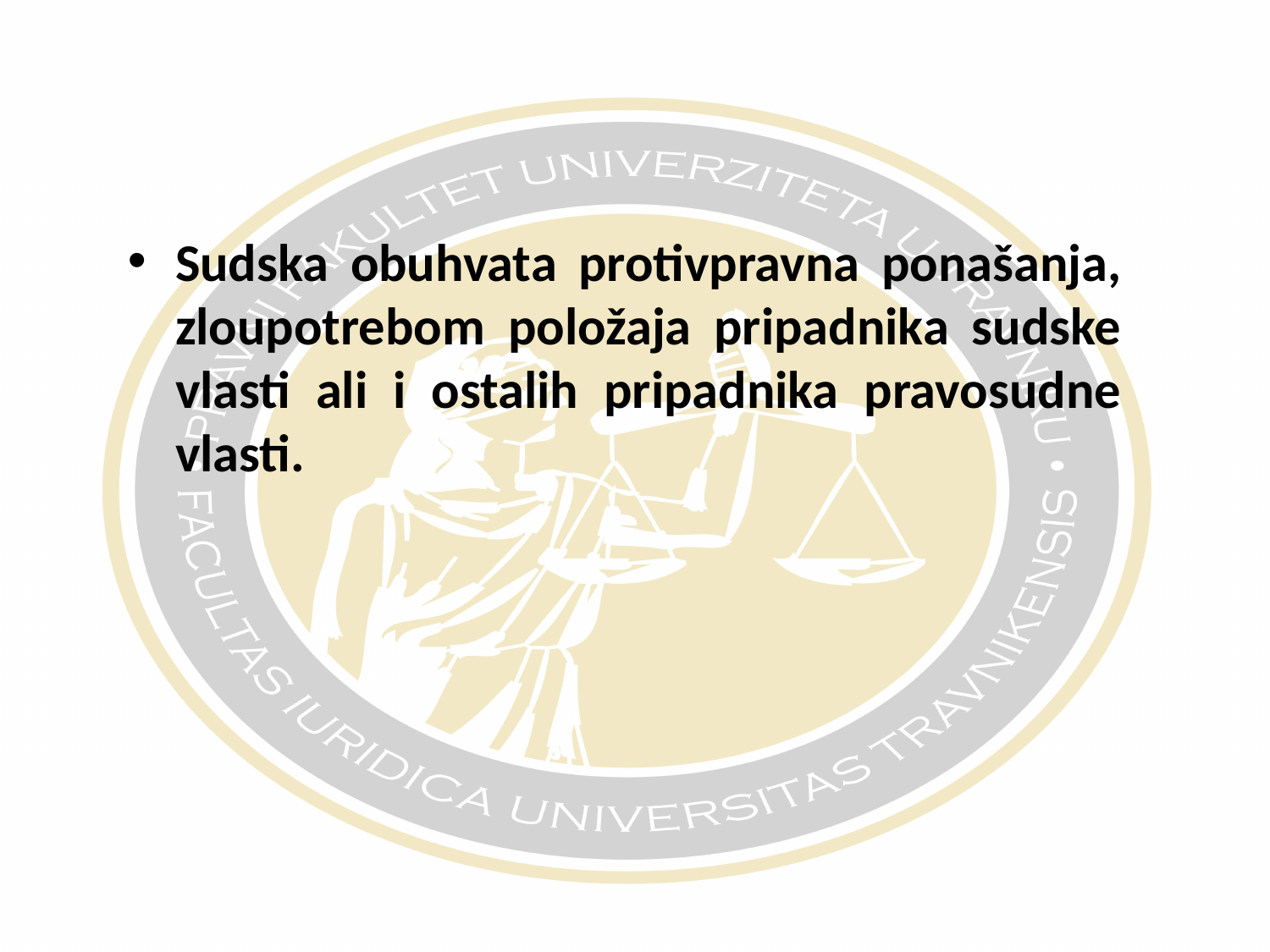

#
Sudska obuhvata protivpravna ponašanja, zloupotrebom položaja pripadnika sudske vlasti ali i ostalih pripadnika pravosudne vlasti.